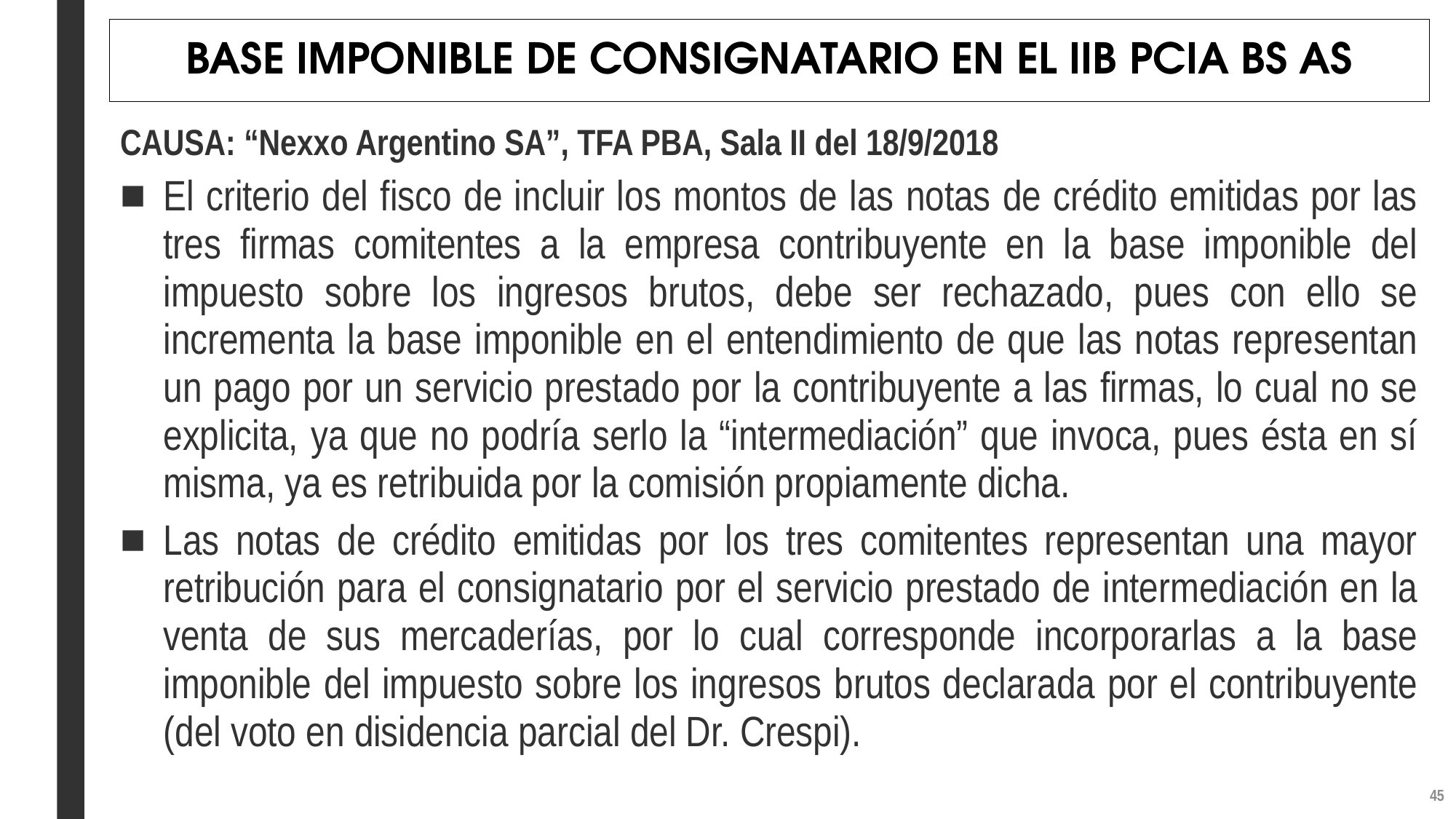

# BASE IMPONIBLE DE CONSIGNATARIO EN EL IIB PCIA BS AS
CAUSA: “Nexxo Argentino SA”, TFA PBA, Sala II del 18/9/2018
El criterio del fisco de incluir los montos de las notas de crédito emitidas por las tres firmas comitentes a la empresa contribuyente en la base imponible del impuesto sobre los ingresos brutos, debe ser rechazado, pues con ello se incrementa la base imponible en el entendimiento de que las notas representan un pago por un servicio prestado por la contribuyente a las firmas, lo cual no se explicita, ya que no podría serlo la “intermediación” que invoca, pues ésta en sí misma, ya es retribuida por la comisión propiamente dicha.
Las notas de crédito emitidas por los tres comitentes representan una mayor retribución para el consignatario por el servicio prestado de intermediación en la venta de sus mercaderías, por lo cual corresponde incorporarlas a la base imponible del impuesto sobre los ingresos brutos declarada por el contribuyente (del voto en disidencia parcial del Dr. Crespi).
45